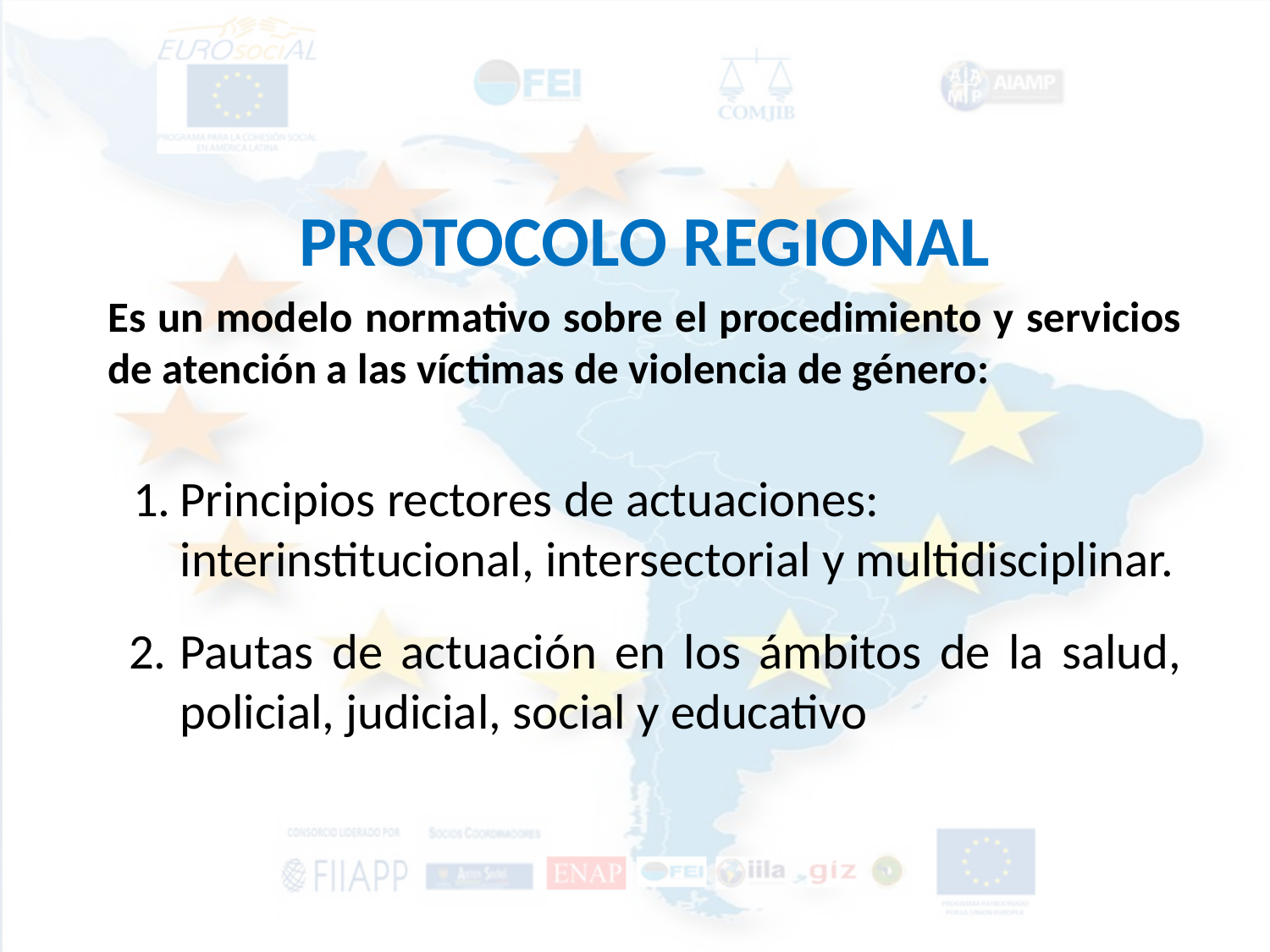

PROTOCOLO REGIONAL
Es un modelo normativo sobre el procedimiento y servicios de atención a las víctimas de violencia de género:

Principios rectores de actuaciones: interinstitucional, intersectorial y multidisciplinar.

Pautas de actuación en los ámbitos de la salud, policial, judicial, social y educativo